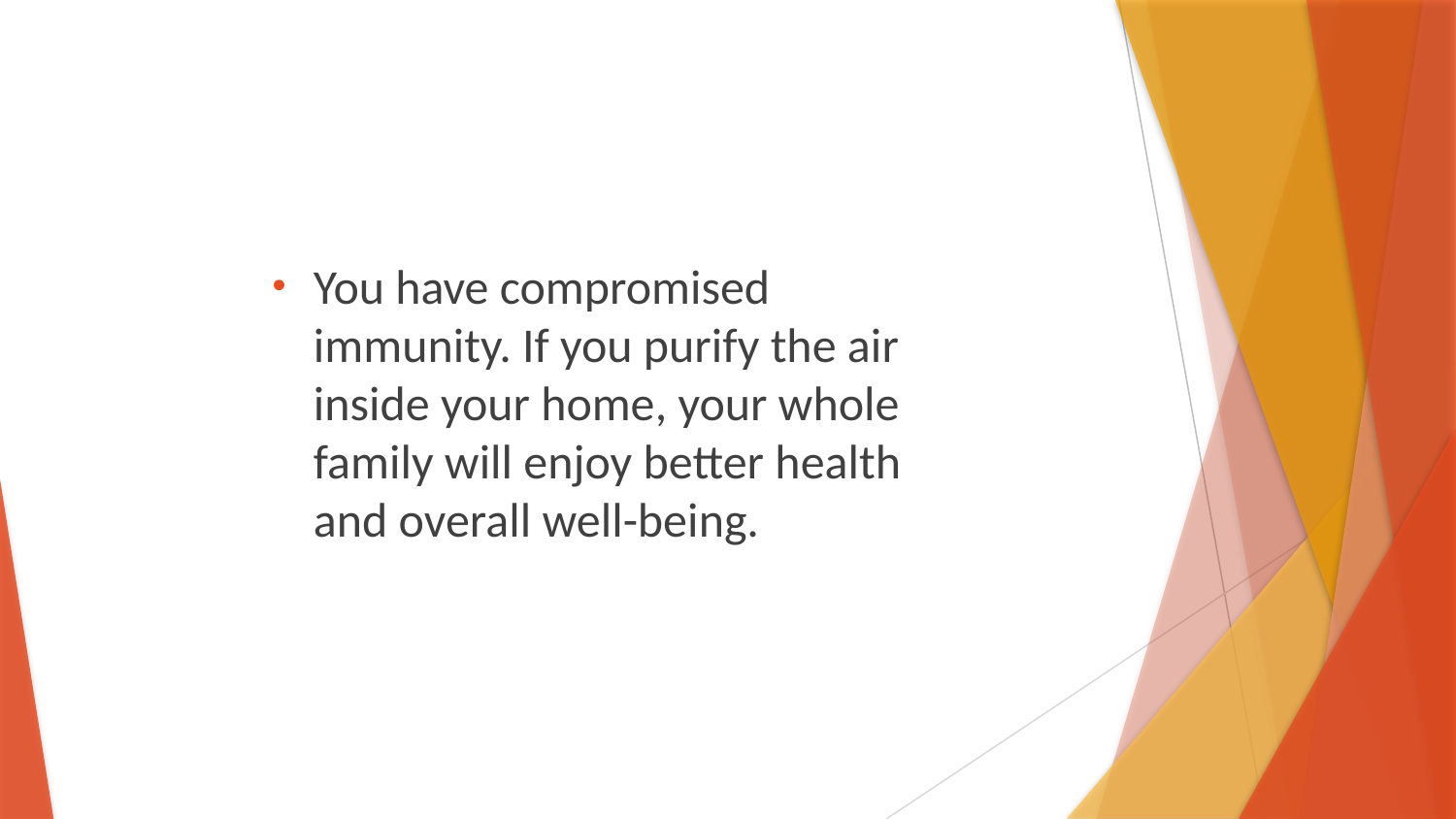

You have compromised immunity. If you purify the air inside your home, your whole family will enjoy better health and overall well-being.